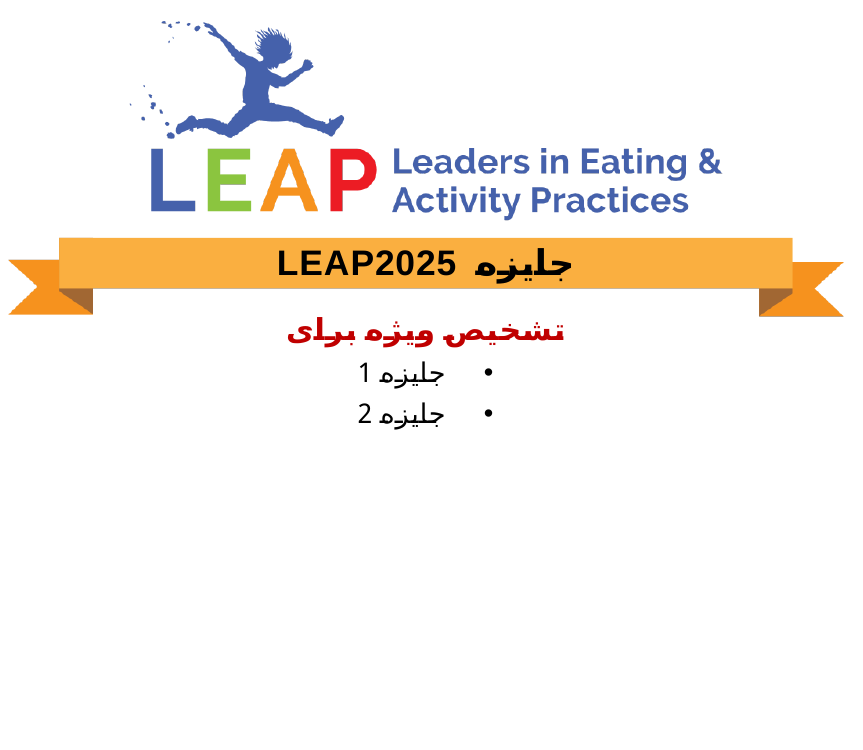

# جایزه  LEAP2025
تشخیص ویژه برای
جایزه 1
جایزه 2